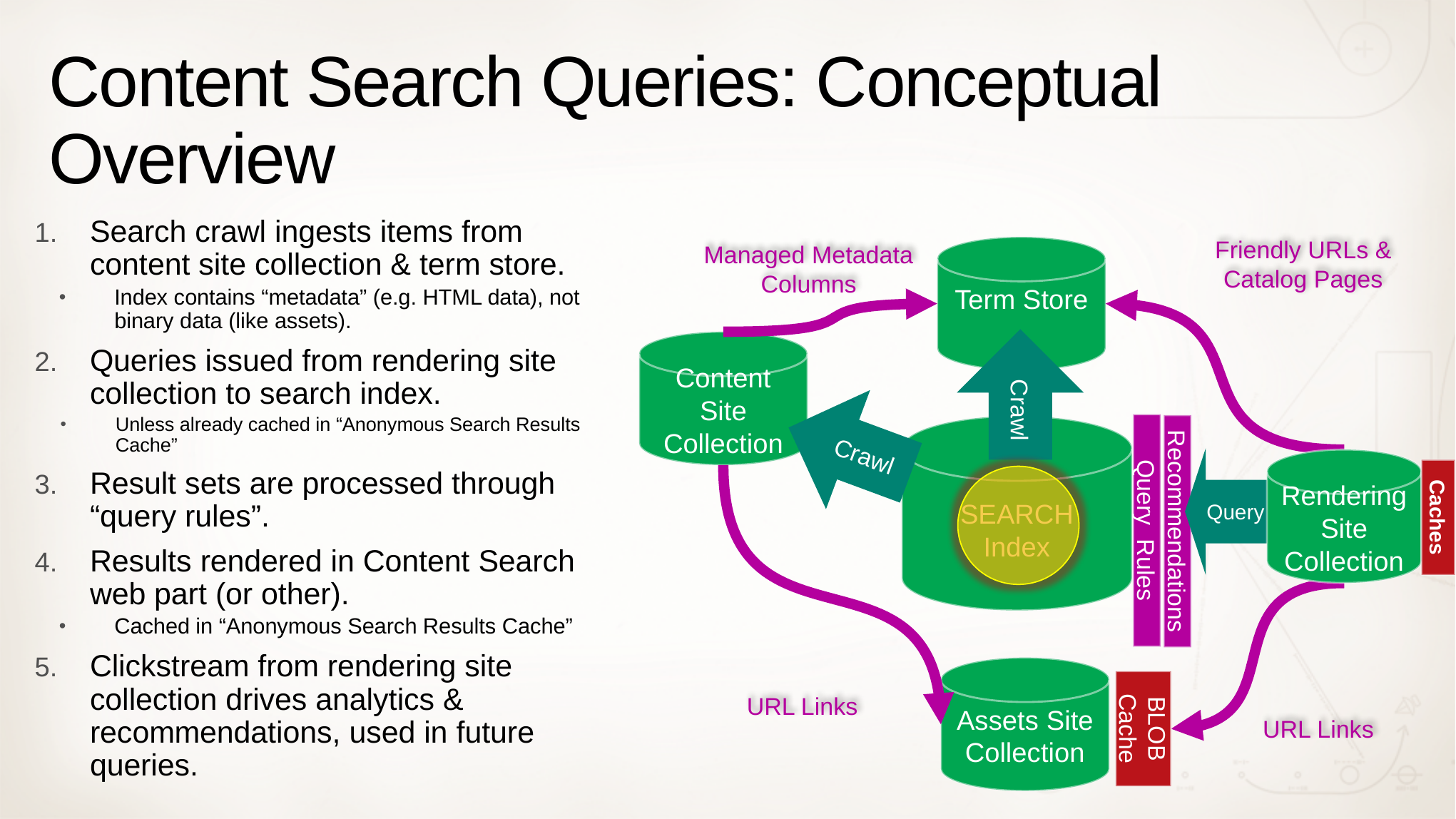

# Content Search Queries: Conceptual Overview
Search crawl ingests items from content site collection & term store.
Index contains “metadata” (e.g. HTML data), not binary data (like assets).
Queries issued from rendering site collection to search index.
Unless already cached in “Anonymous Search Results Cache”
Result sets are processed through “query rules”.
Results rendered in Content Search web part (or other).
Cached in “Anonymous Search Results Cache”
Clickstream from rendering site collection drives analytics & recommendations, used in future queries.

Friendly URLs & Catalog Pages
Managed Metadata Columns
Term Store

Crawl
Content Site Collection
Crawl
Query  Rules
Recommendations
SEARCH
Index
Query
Rendering Site Collection
Assets Site Collection
BLOB Cache
URL Links
URL Links
Caches